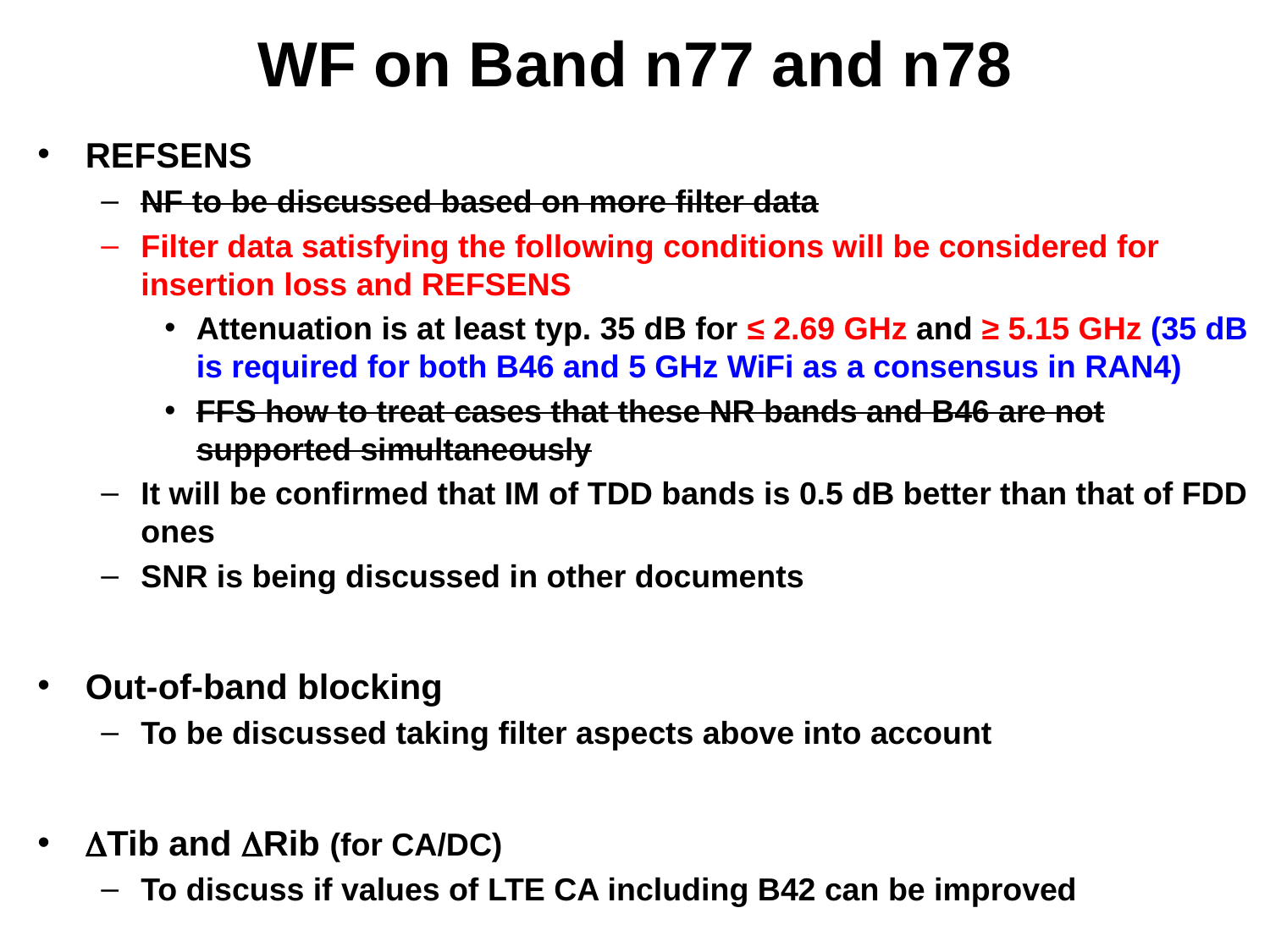

# WF on Band n77 and n78
REFSENS
NF to be discussed based on more filter data
Filter data satisfying the following conditions will be considered for insertion loss and REFSENS
Attenuation is at least typ. 35 dB for ≤ 2.69 GHz and ≥ 5.15 GHz (35 dB is required for both B46 and 5 GHz WiFi as a consensus in RAN4)
FFS how to treat cases that these NR bands and B46 are not supported simultaneously
It will be confirmed that IM of TDD bands is 0.5 dB better than that of FDD ones
SNR is being discussed in other documents

Out-of-band blocking
To be discussed taking filter aspects above into account

ΔTib and ΔRib (for CA/DC)
To discuss if values of LTE CA including B42 can be improved